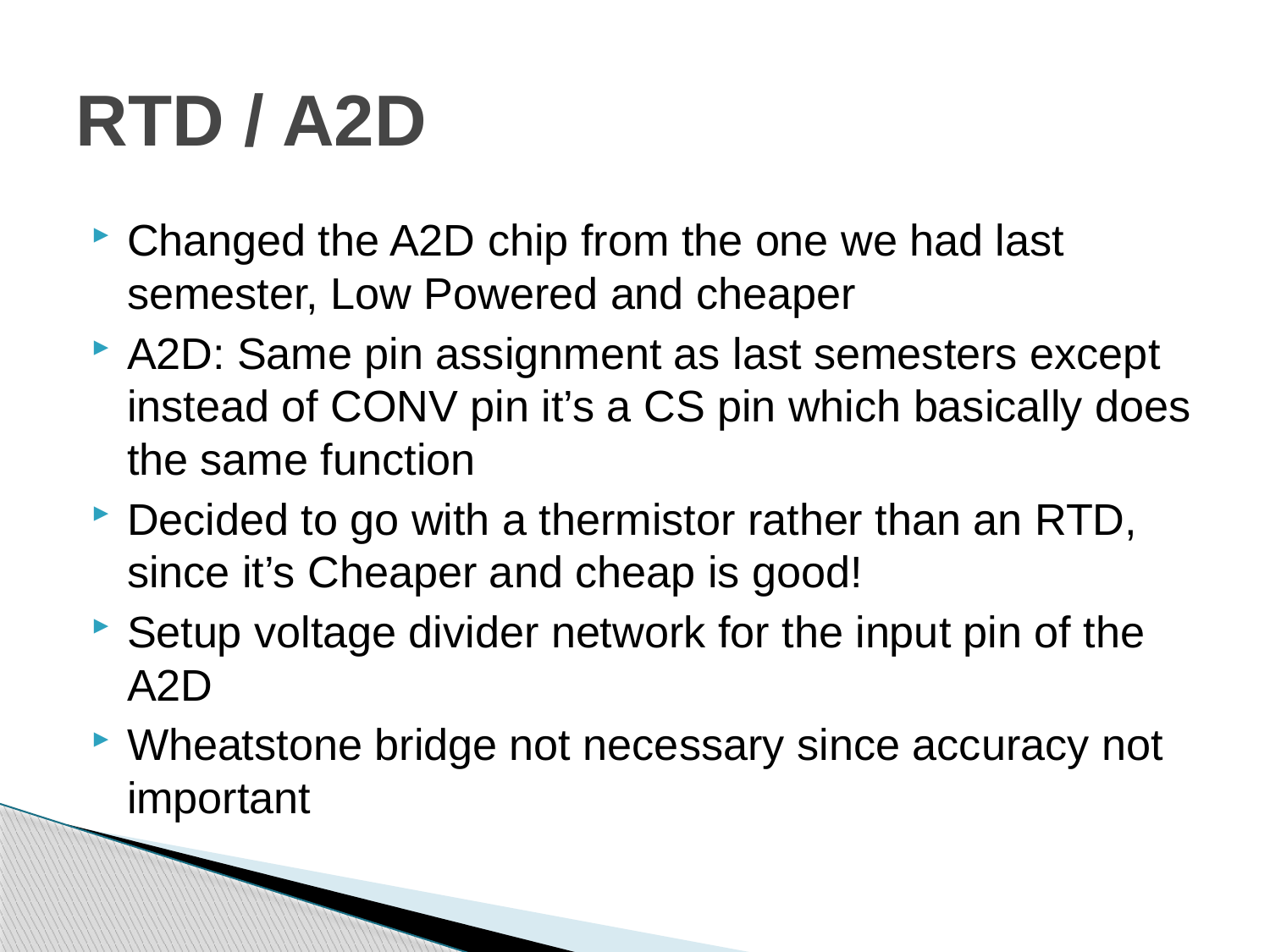

# RTD / A2D
Changed the A2D chip from the one we had last semester, Low Powered and cheaper
A2D: Same pin assignment as last semesters except instead of CONV pin it’s a CS pin which basically does the same function
Decided to go with a thermistor rather than an RTD,  since it’s Cheaper and cheap is good!
Setup voltage divider network for the input pin of the A2D
Wheatstone bridge not necessary since accuracy not important